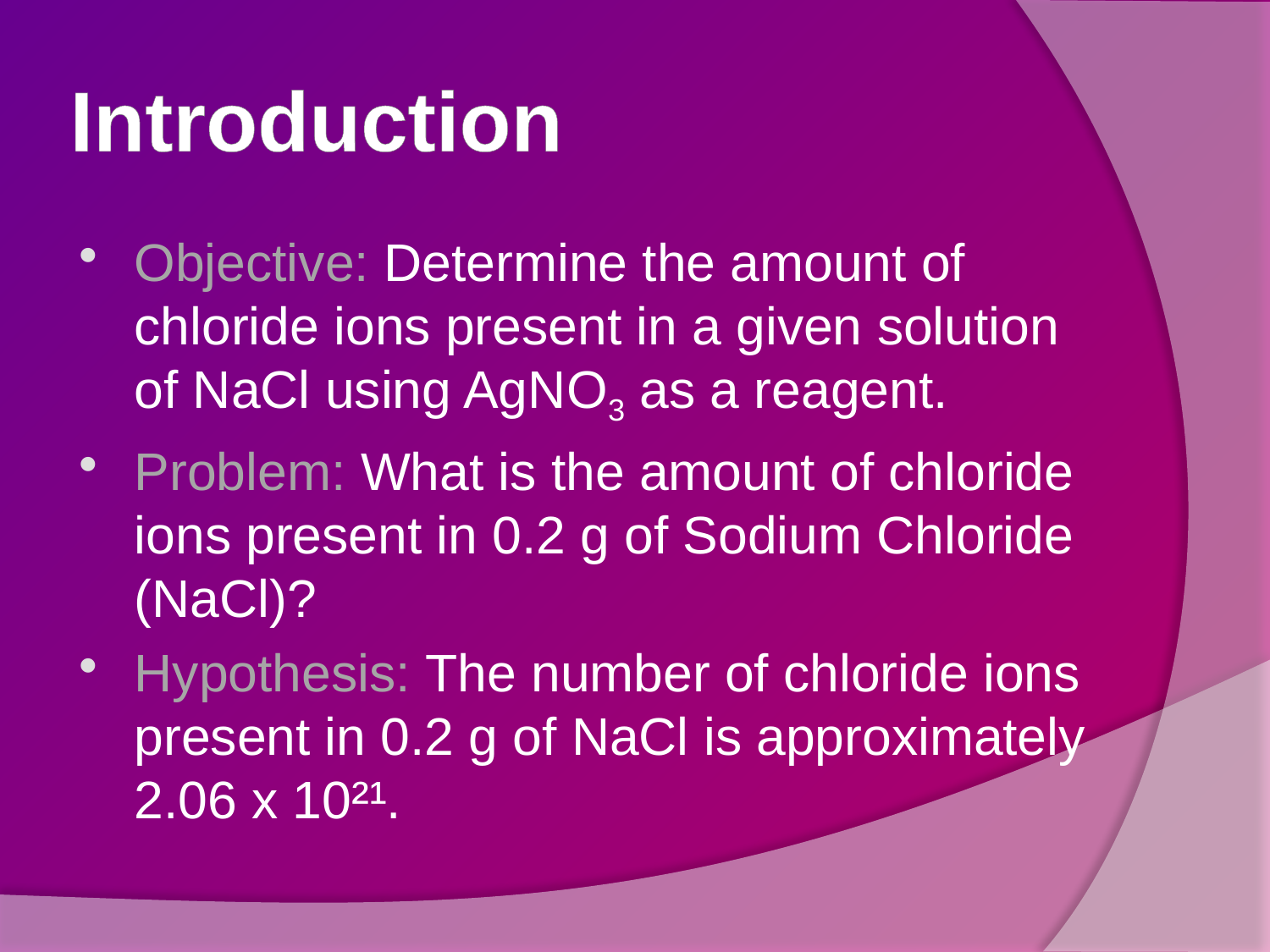

# Introduction
Objective: Determine the amount of chloride ions present in a given solution of NaCl using AgNO3 as a reagent.
Problem: What is the amount of chloride ions present in 0.2 g of Sodium Chloride (NaCl)?
Hypothesis: The number of chloride ions present in 0.2 g of NaCl is approximately 2.06 x 10²¹.